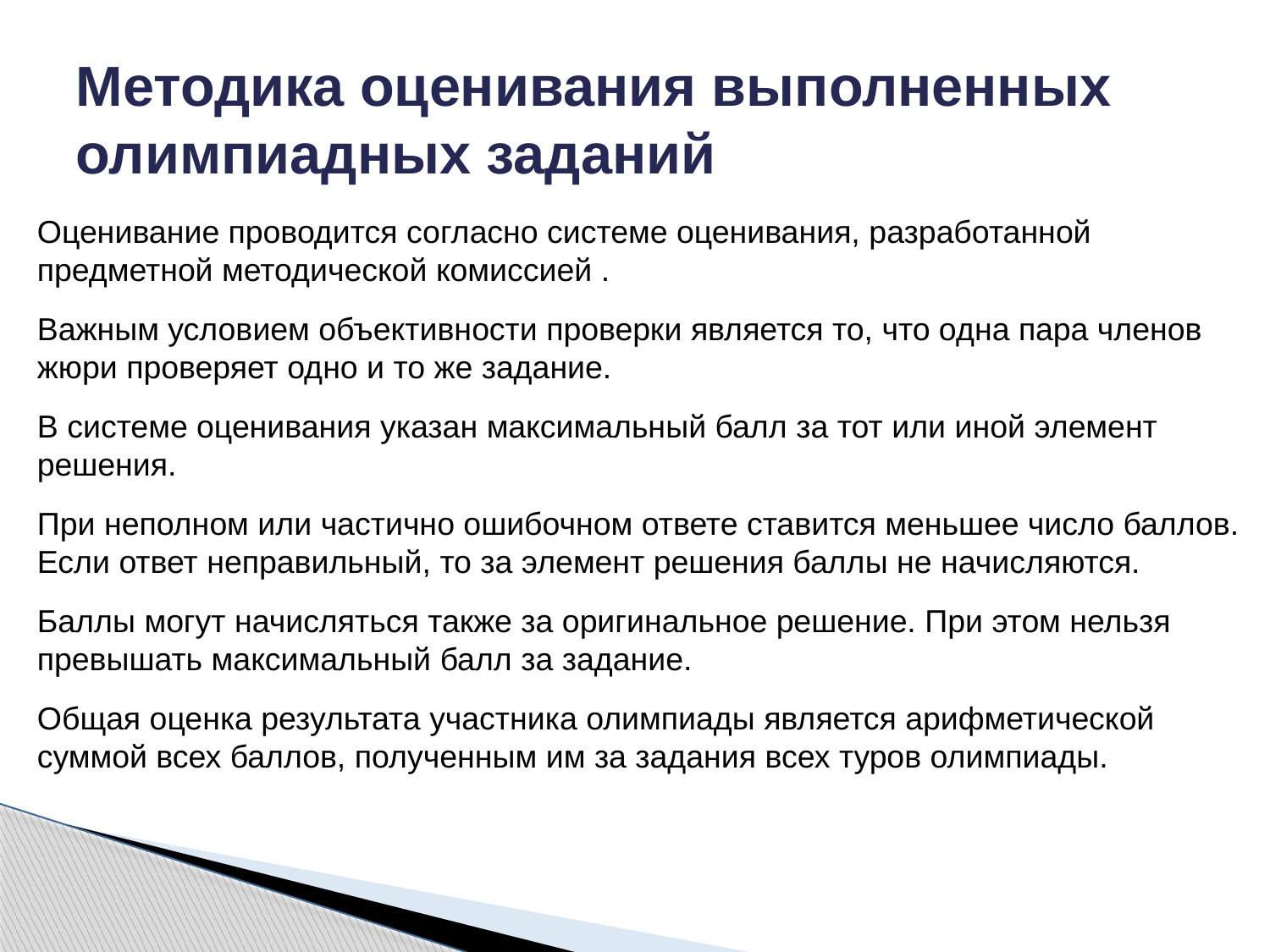

# Методика оценивания выполненных олимпиадных заданий
Оценивание проводится согласно системе оценивания, разработанной предметной методической комиссией .
Важным условием объективности проверки является то, что одна пара членов жюри проверяет одно и то же задание.
В системе оценивания указан максимальный балл за тот или иной элемент решения.
При неполном или частично ошибочном ответе ставится меньшее число баллов. Если ответ неправильный, то за элемент решения баллы не начисляются.
Баллы могут начисляться также за оригинальное решение. При этом нельзя превышать максимальный балл за задание.
Общая оценка результата участника олимпиады является арифметической суммой всех баллов, полученным им за задания всех туров олимпиады.